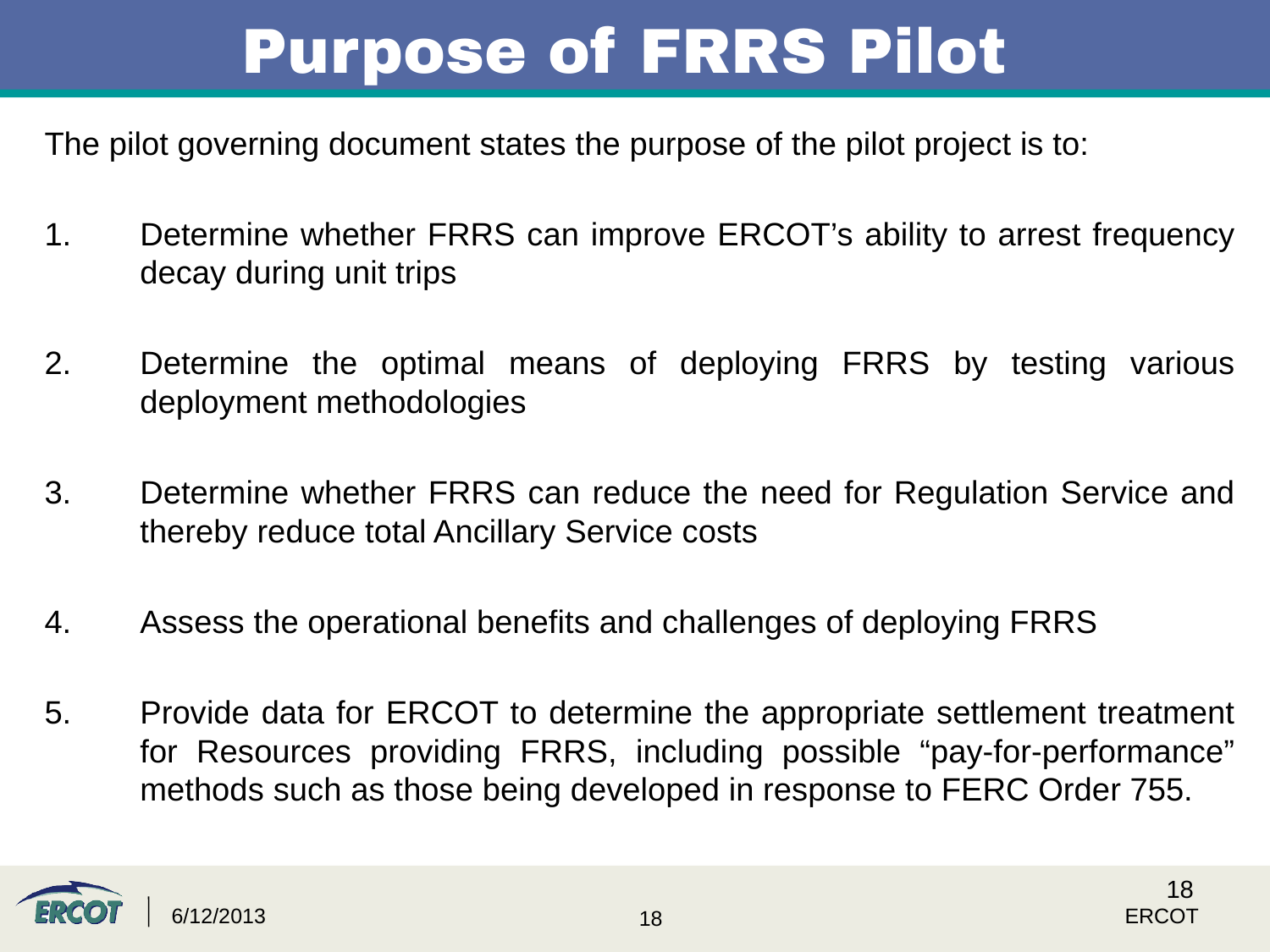

# Purpose of FRRS Pilot
The pilot governing document states the purpose of the pilot project is to:

Determine whether FRRS can improve ERCOT’s ability to arrest frequency decay during unit trips

Determine the optimal means of deploying FRRS by testing various deployment methodologies

Determine whether FRRS can reduce the need for Regulation Service and thereby reduce total Ancillary Service costs

Assess the operational benefits and challenges of deploying FRRS

Provide data for ERCOT to determine the appropriate settlement treatment for Resources providing FRRS, including possible “pay-for-performance” methods such as those being developed in response to FERC Order 755.

18
6/12/2013
ERCOT